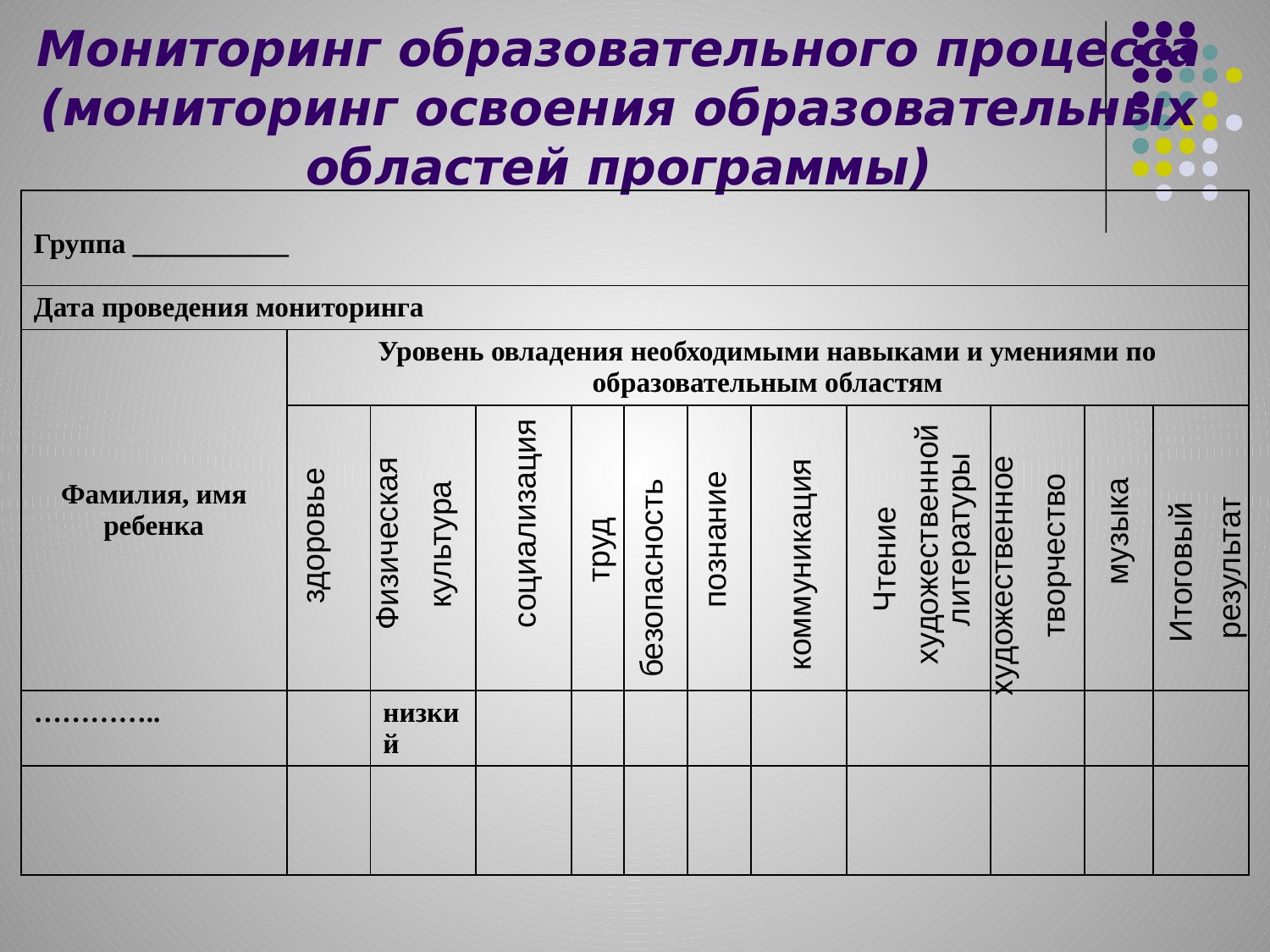

# Мониторинг образовательного процесса (мониторинг освоения образовательных областей программы)
| Группа \_\_\_\_\_\_\_\_\_\_\_ |  |  |  |  |  |  |  |  |  |  |  |
| --- | --- | --- | --- | --- | --- | --- | --- | --- | --- | --- | --- |
| Дата проведения мониторинга |  |  |  |  |  |  |  |  |  |  |  |
| Фамилия, имя ребенка | Уровень овладения необходимыми навыками и умениями по образовательным областям |  |  |  |  |  |  |  |  |  |  |
|  |  |  |  |  |  |  |  |  |  |  |  |
| ………….. |  | низкий |  |  |  |  |  |  |  |  |  |
|  |  |  |  |  |  |  |  |  |  |  |  |

социализация
музыка
здоровье
Физическая
познание
Итоговый
результат
литературы
художественной
культура
труд
Чтение
творчество
коммуникация
художественное
безопасность